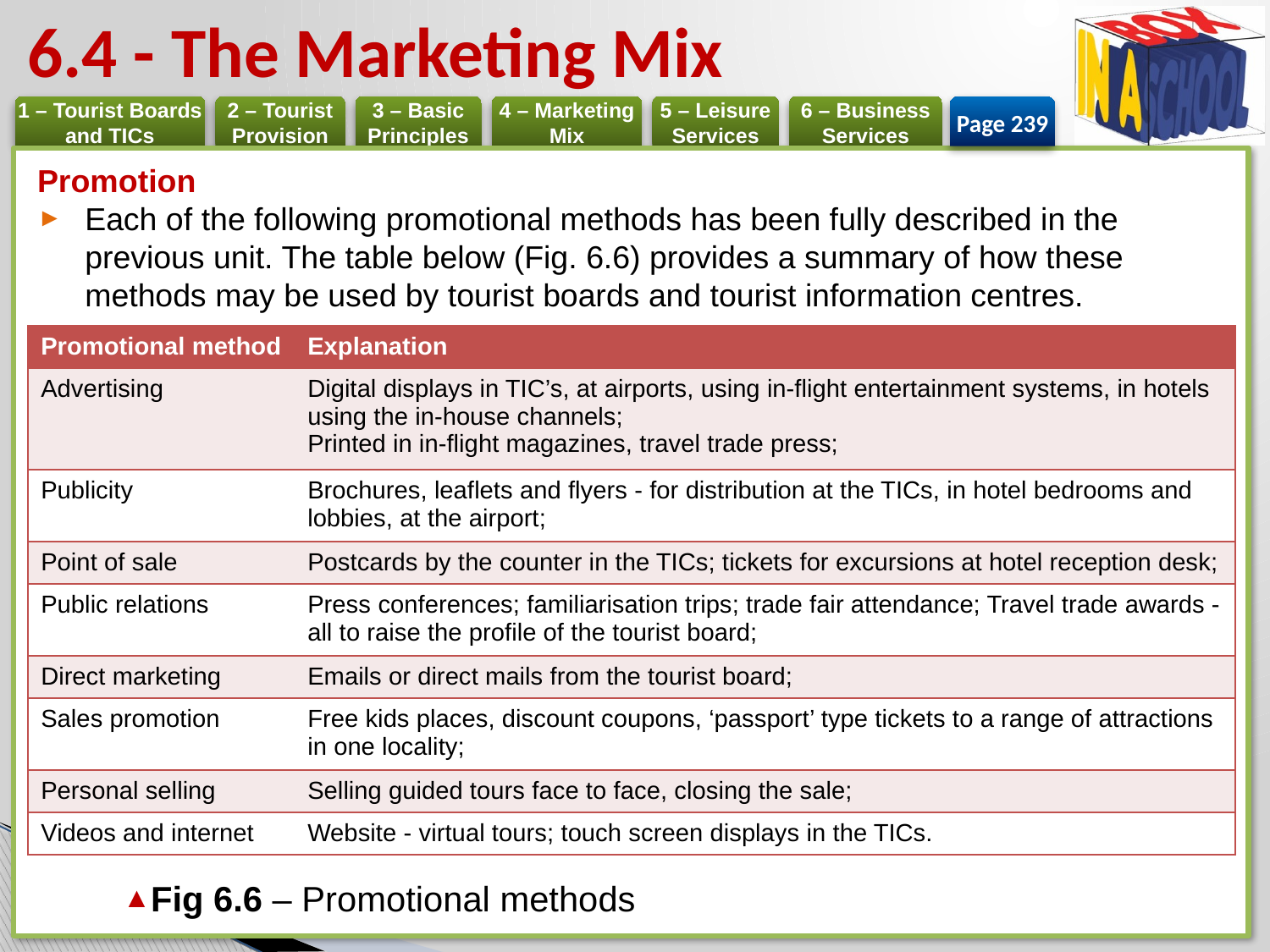

# 6.4 - The Marketing Mix
Page 239
Promotion
Each of the following promotional methods has been fully described in the previous unit. The table below (Fig. 6.6) provides a summary of how these methods may be used by tourist boards and tourist information centres.
| Promotional method | Explanation |
| --- | --- |
| Advertising | Digital displays in TIC’s, at airports, using in-flight entertainment systems, in hotels using the in-house channels; Printed in in-flight magazines, travel trade press; |
| Publicity | Brochures, leaflets and flyers - for distribution at the TICs, in hotel bedrooms and lobbies, at the airport; |
| Point of sale | Postcards by the counter in the TICs; tickets for excursions at hotel reception desk; |
| Public relations | Press conferences; familiarisation trips; trade fair attendance; Travel trade awards - all to raise the profile of the tourist board; |
| Direct marketing | Emails or direct mails from the tourist board; |
| Sales promotion | Free kids places, discount coupons, ‘passport’ type tickets to a range of attractions in one locality; |
| Personal selling | Selling guided tours face to face, closing the sale; |
| Videos and internet | Website - virtual tours; touch screen displays in the TICs. |
Fig 6.6 – Promotional methods